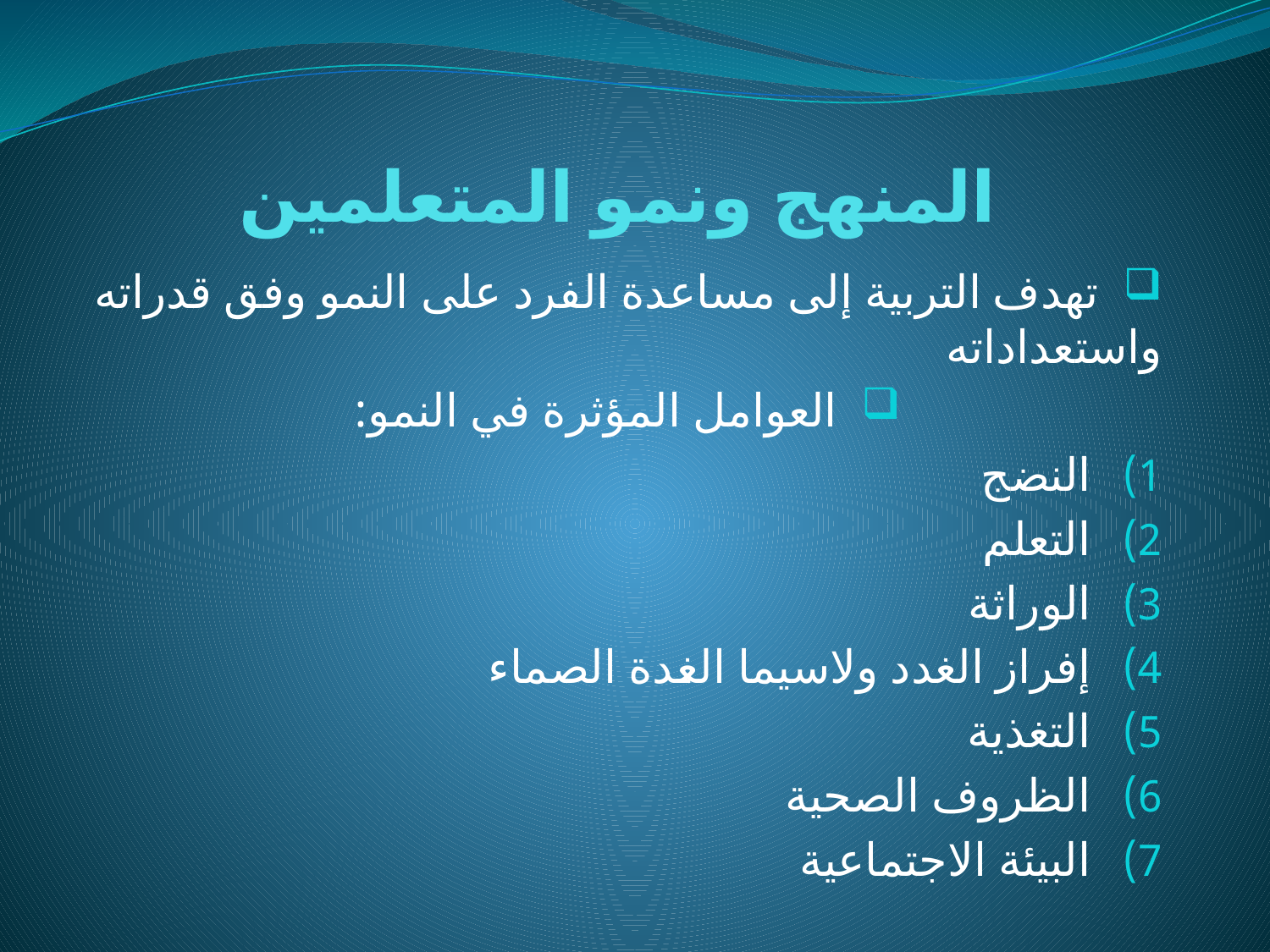

# المنهج ونمو المتعلمين
  تهدف التربية إلى مساعدة الفرد على النمو وفق قدراته واستعداداته
  العوامل المؤثرة في النمو:
النضج
التعلم
الوراثة
إفراز الغدد ولاسيما الغدة الصماء
التغذية
الظروف الصحية
البيئة الاجتماعية